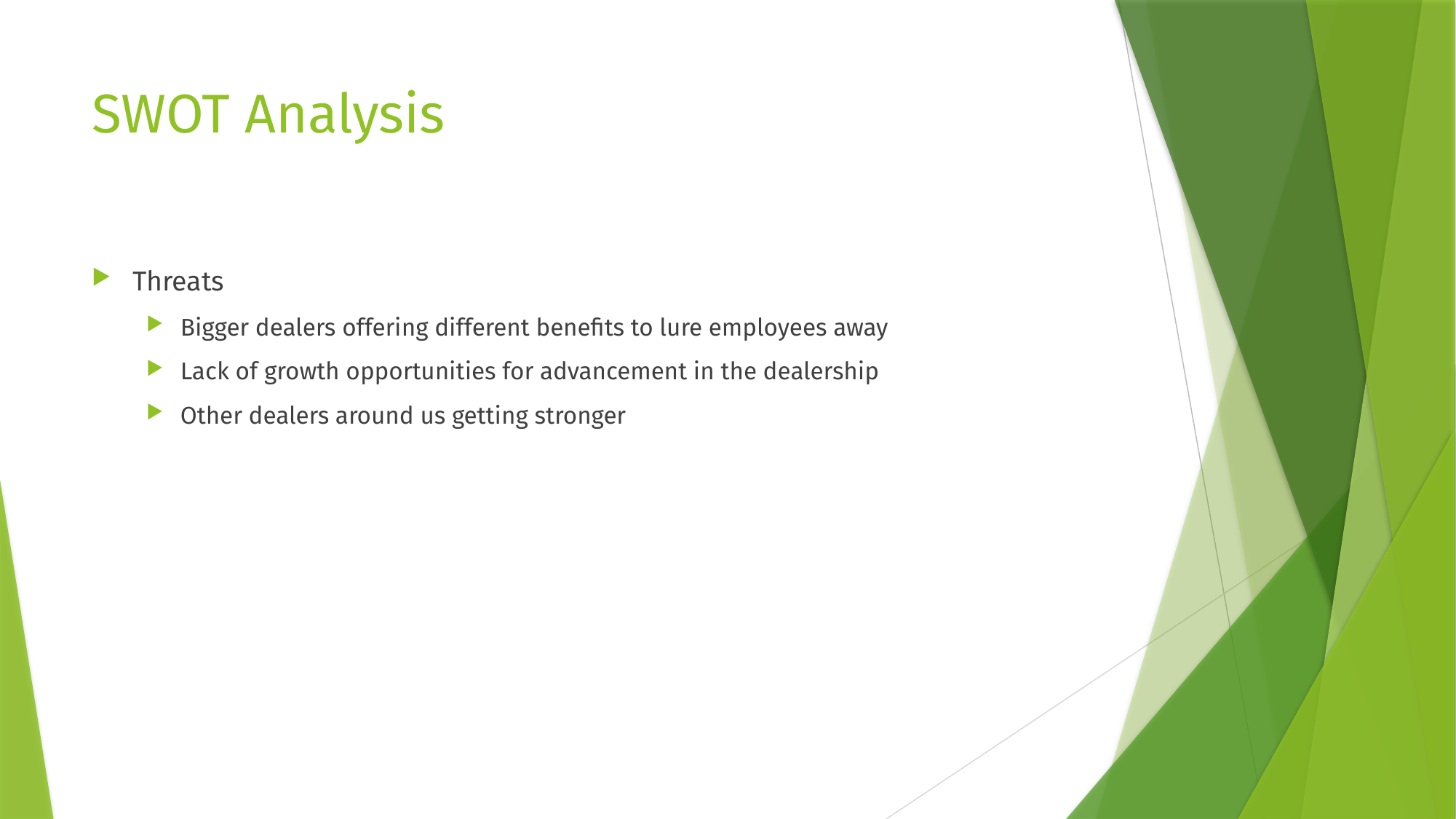

# SWOT Analysis
Threats
Bigger dealers offering different benefits to lure employees away
Lack of growth opportunities for advancement in the dealership
Other dealers around us getting stronger